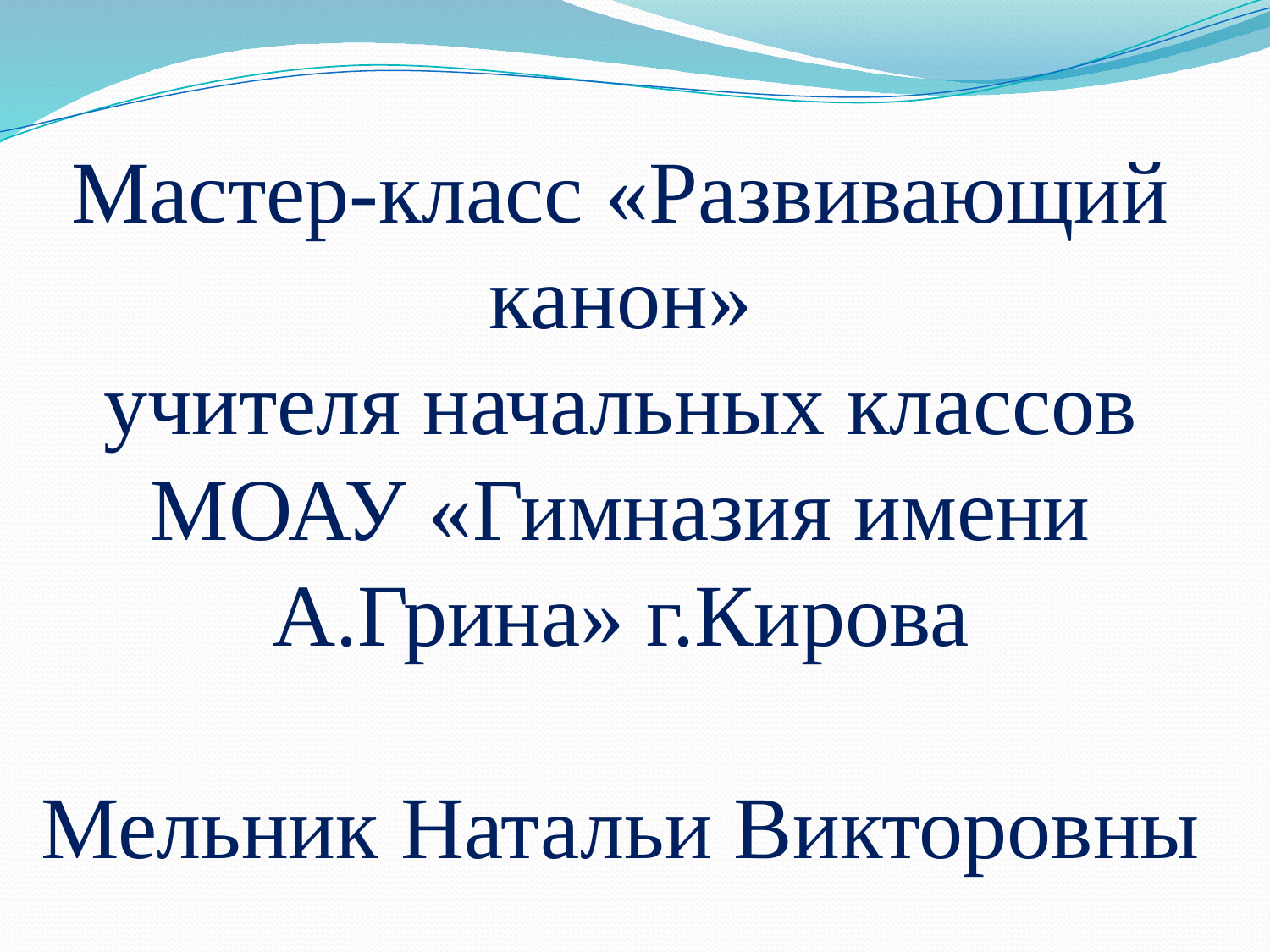

# Мастер-класс «Развивающий канон» учителя начальных классов МОАУ «Гимназия имени А.Грина» г.Кирова Мельник Натальи Викторовны